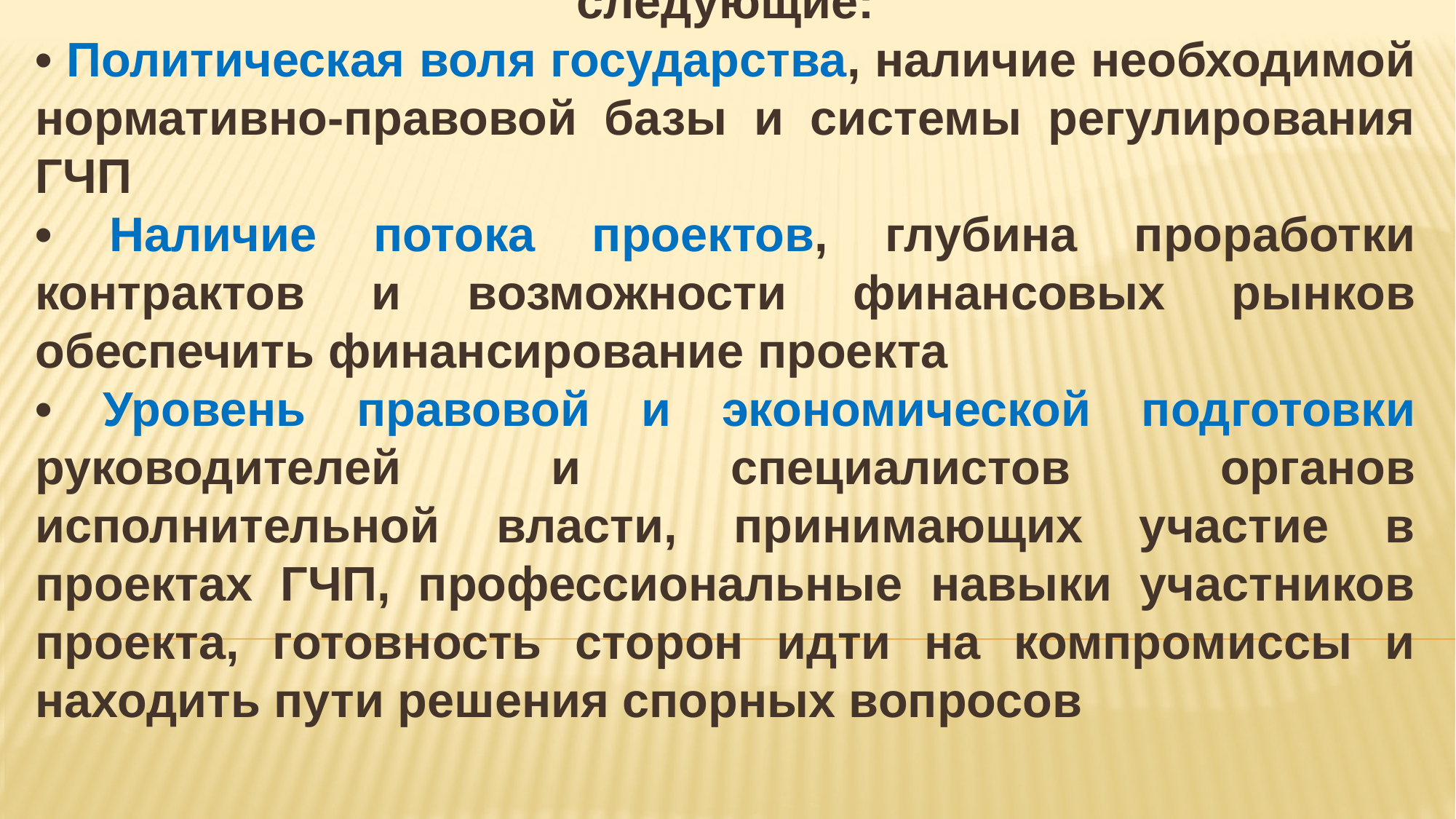

Фундаментальными факторами успеха ГЧП являются следующие:
• Политическая воля государства, наличие необходимой нормативно-правовой базы и системы регулирования ГЧП
• Наличие потока проектов, глубина проработки контрактов и возможности финансовых рынков обеспечить финансирование проекта
• Уровень правовой и экономической подготовки руководителей и специалистов органов исполнительной власти, принимающих участие в проектах ГЧП, профессиональные навыки участников проекта, готовность сторон идти на компромиссы и находить пути решения спорных вопросов